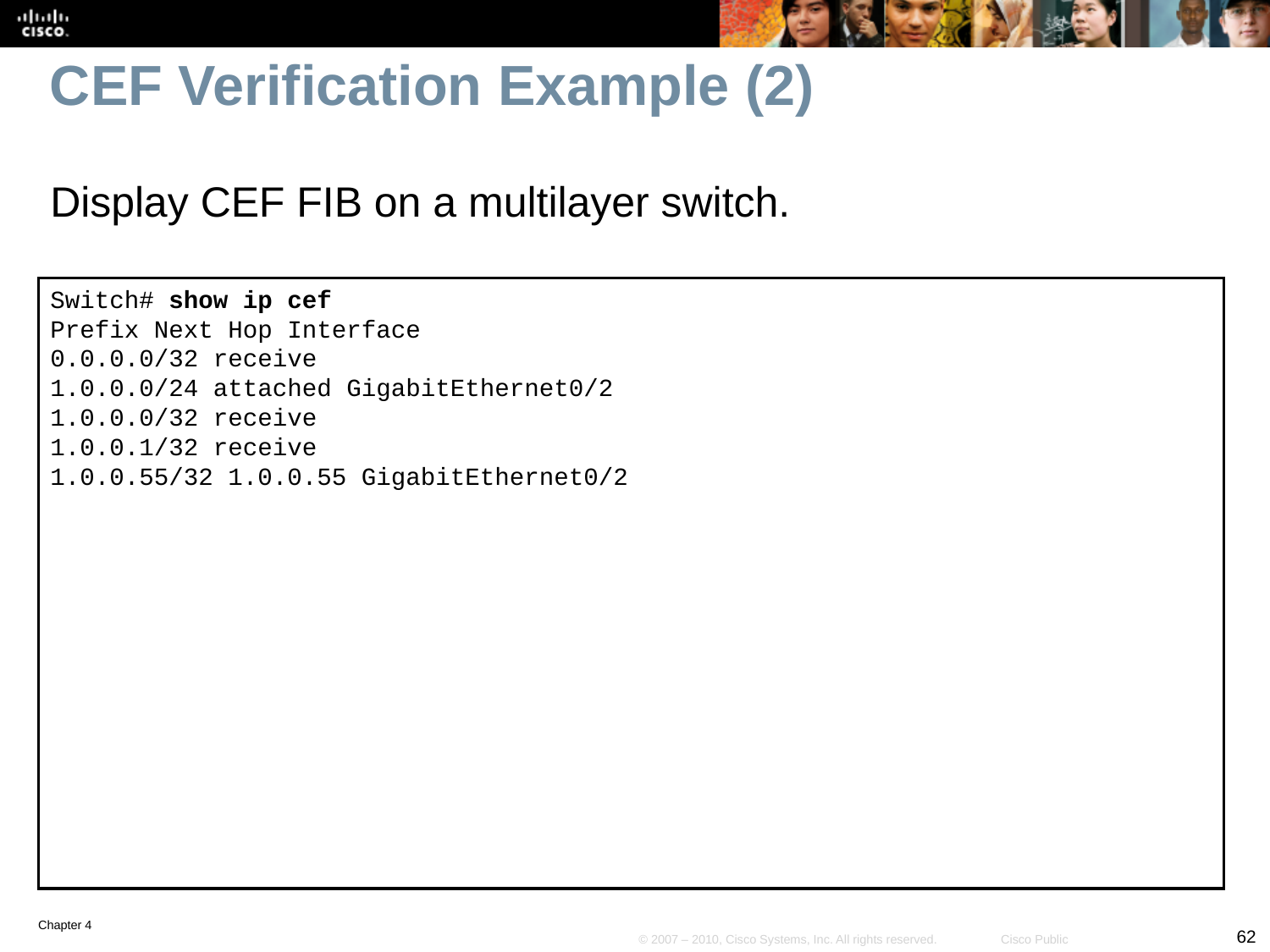

# CEF Verification Example (2)
Display CEF FIB on a multilayer switch.
Switch# show ip cef
Prefix Next Hop Interface
0.0.0.0/32 receive
1.0.0.0/24 attached GigabitEthernet0/2
1.0.0.0/32 receive
1.0.0.1/32 receive
1.0.0.55/32 1.0.0.55 GigabitEthernet0/2